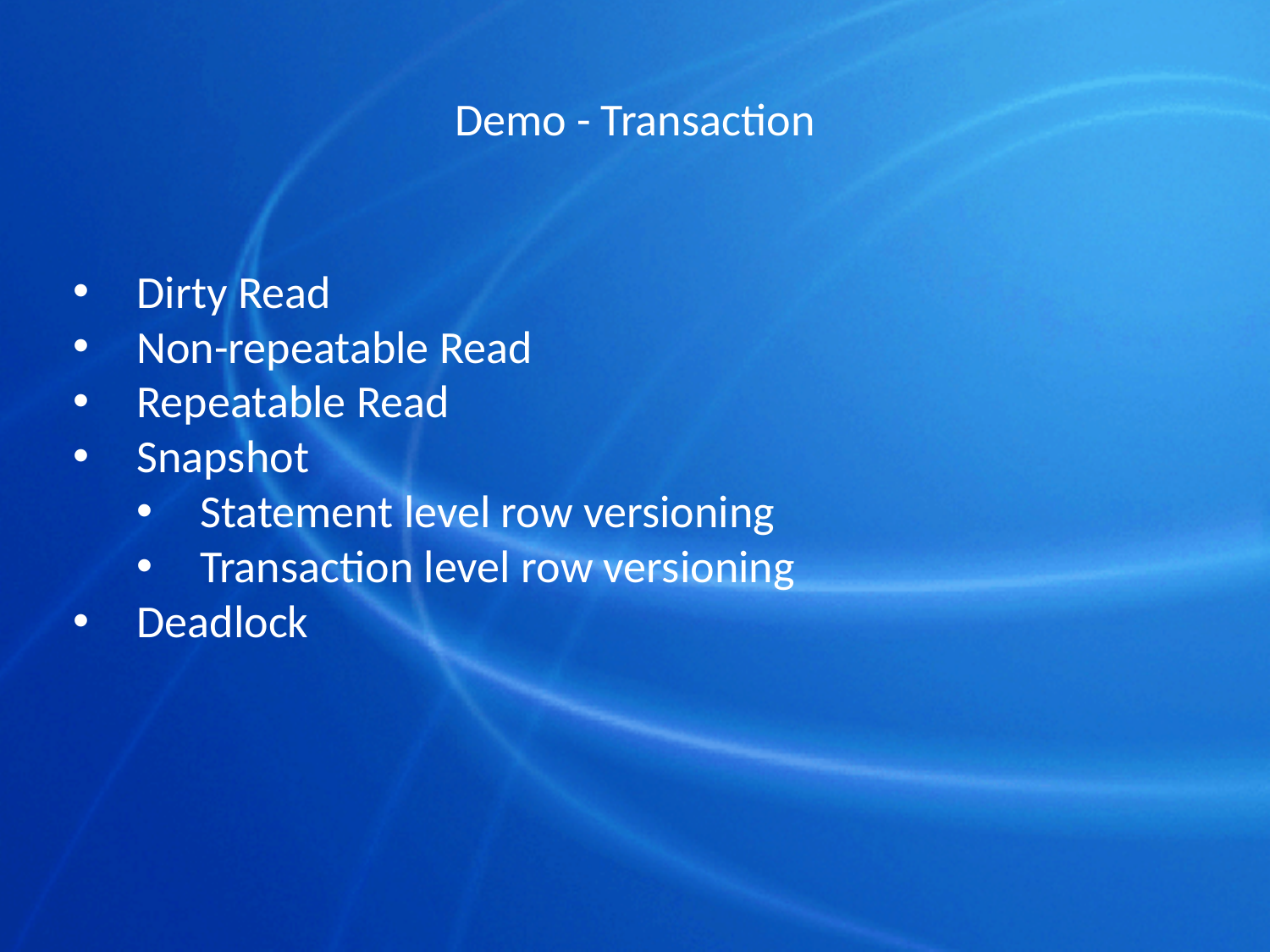

# Demo - Transaction
Dirty Read
Non-repeatable Read
Repeatable Read
Snapshot
Statement level row versioning
Transaction level row versioning
Deadlock